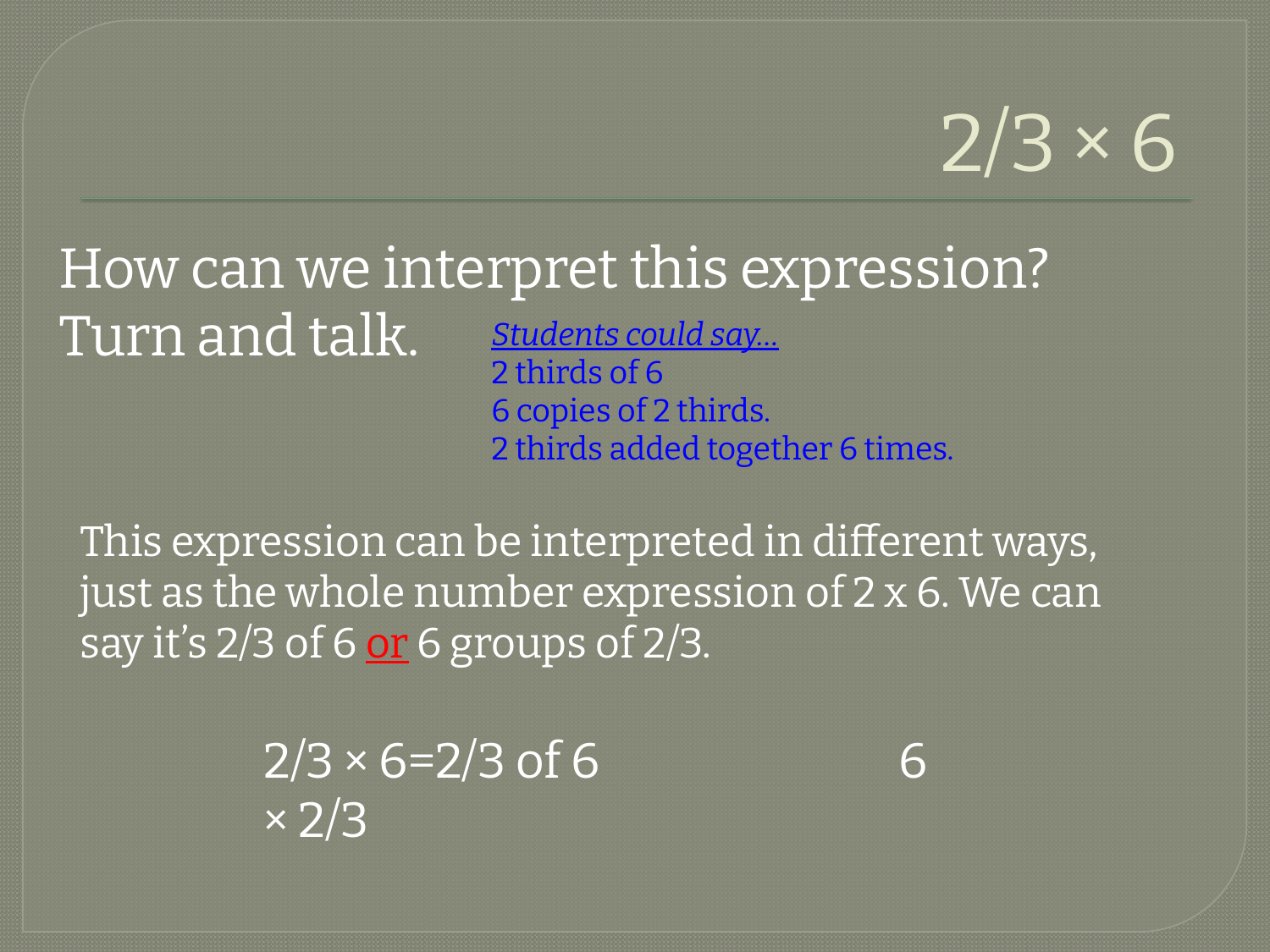

# 2/3 × 6
How can we interpret this expression?
Turn and talk.
Students could say…
2 thirds of 6
6 copies of 2 thirds.
2 thirds added together 6 times.
This expression can be interpreted in different ways, just as the whole number expression of 2 x 6. We can say it’s 2/3 of 6 or 6 groups of 2/3.
2/3 × 6=2/3 of 6 			6 × 2/3